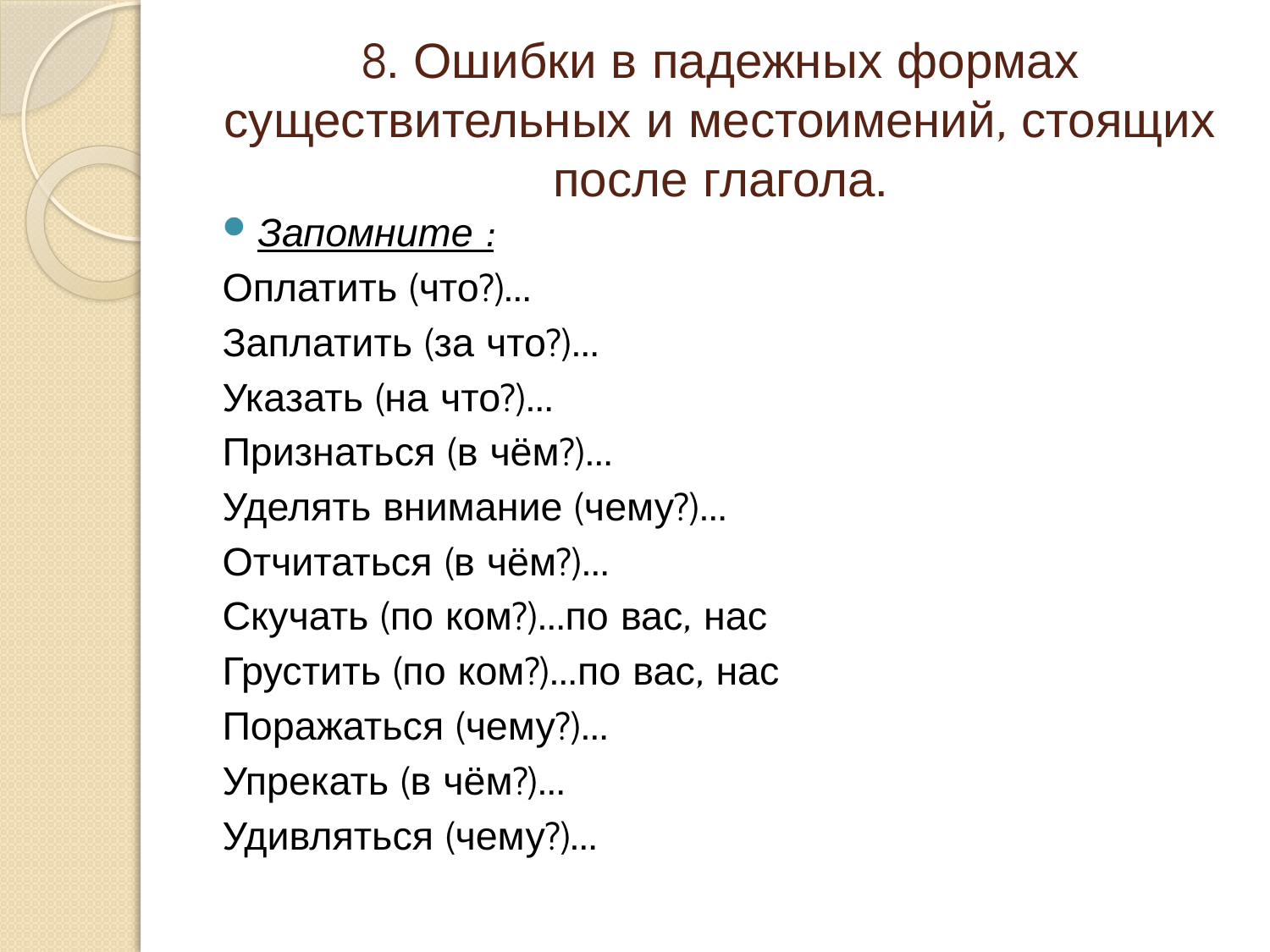

# 8. Ошибки в падежных формах существительных и местоимений, стоящих после глагола.
Запомните :
Оплатить (что?)…
Заплатить (за что?)…
Указать (на что?)…
Признаться (в чём?)…
Уделять внимание (чему?)…
Отчитаться (в чём?)…
Скучать (по ком?)…по вас, нас
Грустить (по ком?)…по вас, нас
Поражаться (чему?)…
Упрекать (в чём?)…
Удивляться (чему?)…